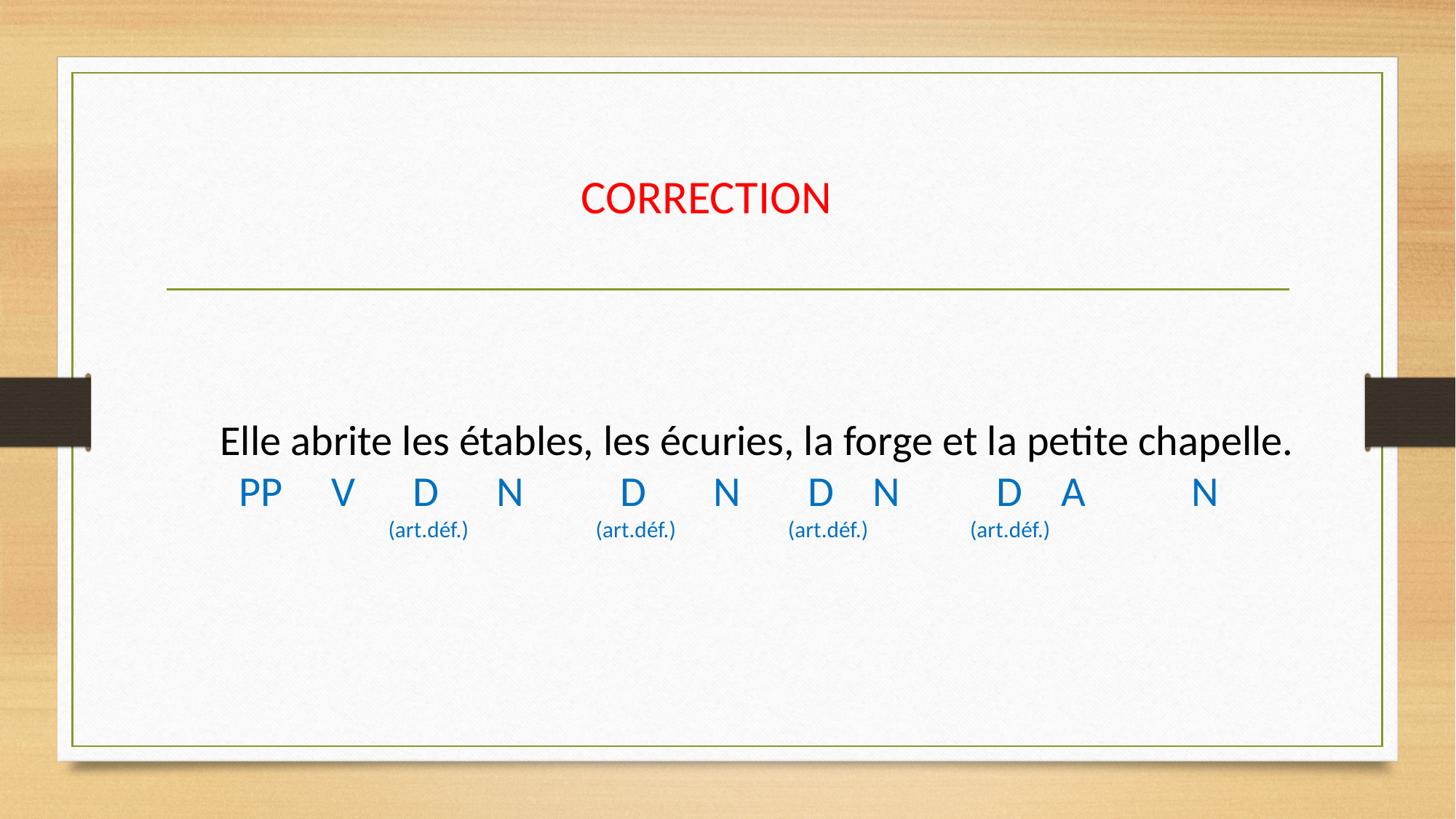

# CORRECTION

Elle abrite les étables, les écuries, la forge et la petite chapelle.
  PP     V      D      N          D       N       D    N          D    A           N
                                 (art.déf.)                         (art.déf.)                      (art.déf.)                    (art.déf.)